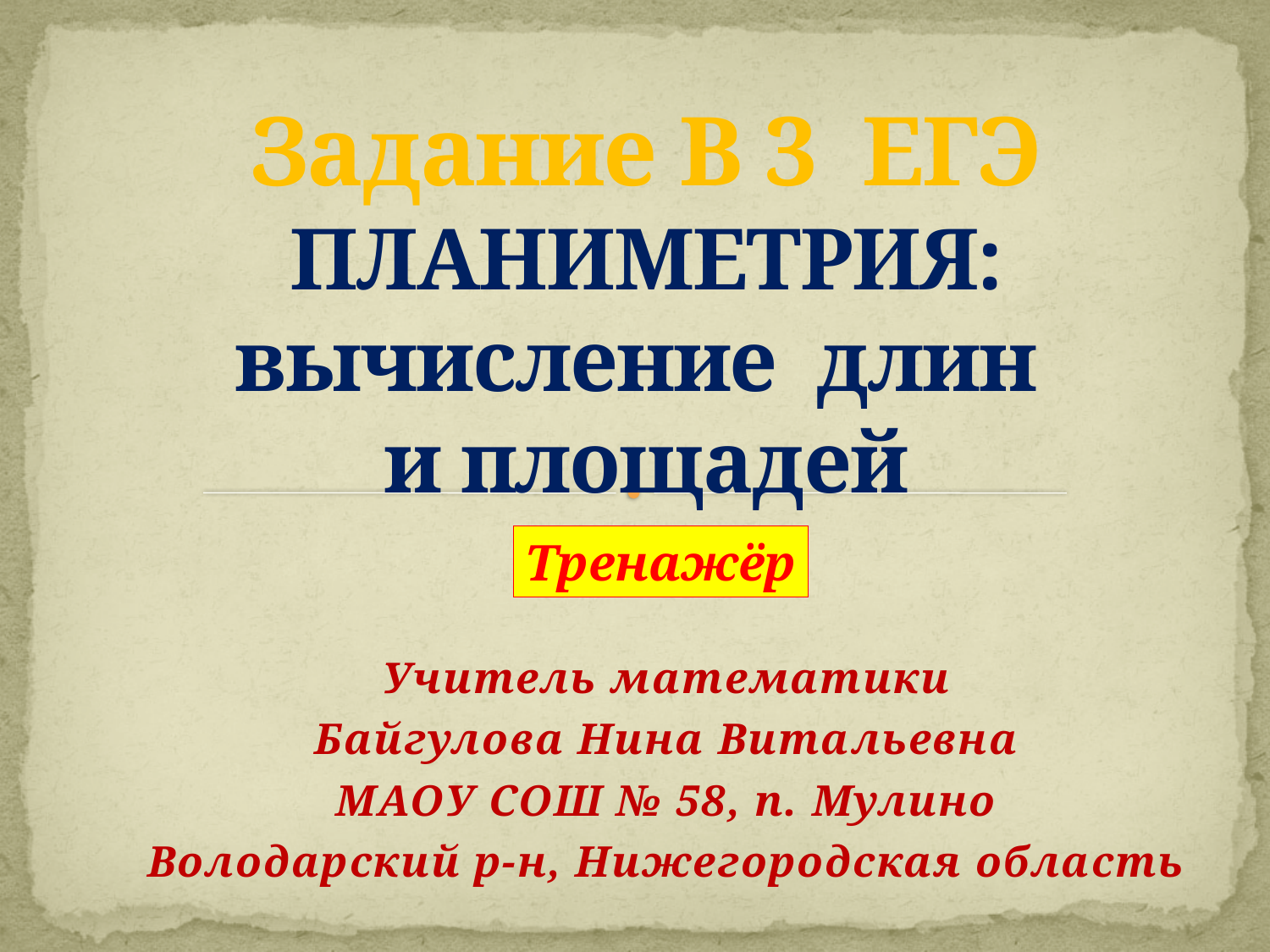

# Задание В 3  ЕГЭ ПЛАНИМЕТРИЯ: вычисление  длин и площадей
Тренажёр
Учитель математики
Байгулова Нина Витальевна
МАОУ СОШ № 58, п. Мулино
Володарский р-н, Нижегородская область